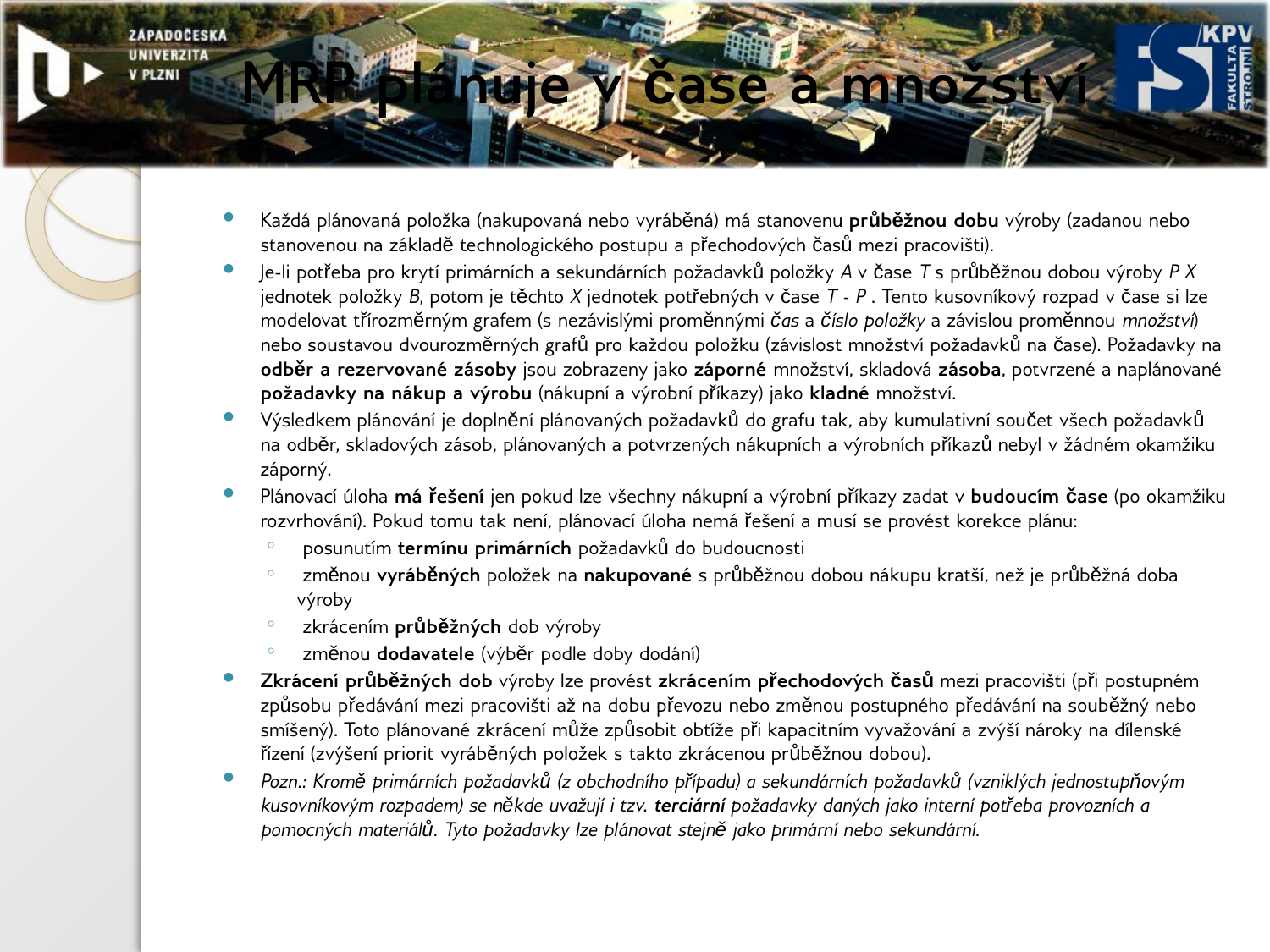

# MRP plánuje v čase a množství
Každá plánovaná položka (nakupovaná nebo vyráběná) má stanovenu průběžnou dobu výroby (zadanou nebo stanovenou na základě technologického postupu a přechodových časů mezi pracovišti).
Je-li potřeba pro krytí primárních a sekundárních požadavků položky A v čase T s průběžnou dobou výroby P X jednotek položky B, potom je těchto X jednotek potřebných v čase T - P . Tento kusovníkový rozpad v čase si lze modelovat třírozměrným grafem (s nezávislými proměnnými čas a číslo položky a závislou proměnnou množství) nebo soustavou dvourozměrných grafů pro každou položku (závislost množství požadavků na čase). Požadavky na odběr a rezervované zásoby jsou zobrazeny jako záporné množství, skladová zásoba, potvrzené a naplánované požadavky na nákup a výrobu (nákupní a výrobní příkazy) jako kladné množství.
Výsledkem plánování je doplnění plánovaných požadavků do grafu tak, aby kumulativní součet všech požadavků na odběr, skladových zásob, plánovaných a potvrzených nákupních a výrobních příkazů nebyl v žádném okamžiku záporný.
Plánovací úloha má řešení jen pokud lze všechny nákupní a výrobní příkazy zadat v budoucím čase (po okamžiku rozvrhování). Pokud tomu tak není, plánovací úloha nemá řešení a musí se provést korekce plánu:
 posunutím termínu primárních požadavků do budoucnosti
 změnou vyráběných položek na nakupované s průběžnou dobou nákupu kratší, než je průběžná doba výroby
 zkrácením průběžných dob výroby
 změnou dodavatele (výběr podle doby dodání)
Zkrácení průběžných dob výroby lze provést zkrácením přechodových časů mezi pracovišti (při postupném způsobu předávání mezi pracovišti až na dobu převozu nebo změnou postupného předávání na souběžný nebo smíšený). Toto plánované zkrácení může způsobit obtíže při kapacitním vyvažování a zvýší nároky na dílenské řízení (zvýšení priorit vyráběných položek s takto zkrácenou průběžnou dobou).
Pozn.: Kromě primárních požadavků (z obchodního případu) a sekundárních požadavků (vzniklých jednostupňovým kusovníkovým rozpadem) se někde uvažují i tzv. terciární požadavky daných jako interní potřeba provozních a pomocných materiálů. Tyto požadavky lze plánovat stejně jako primární nebo sekundární.